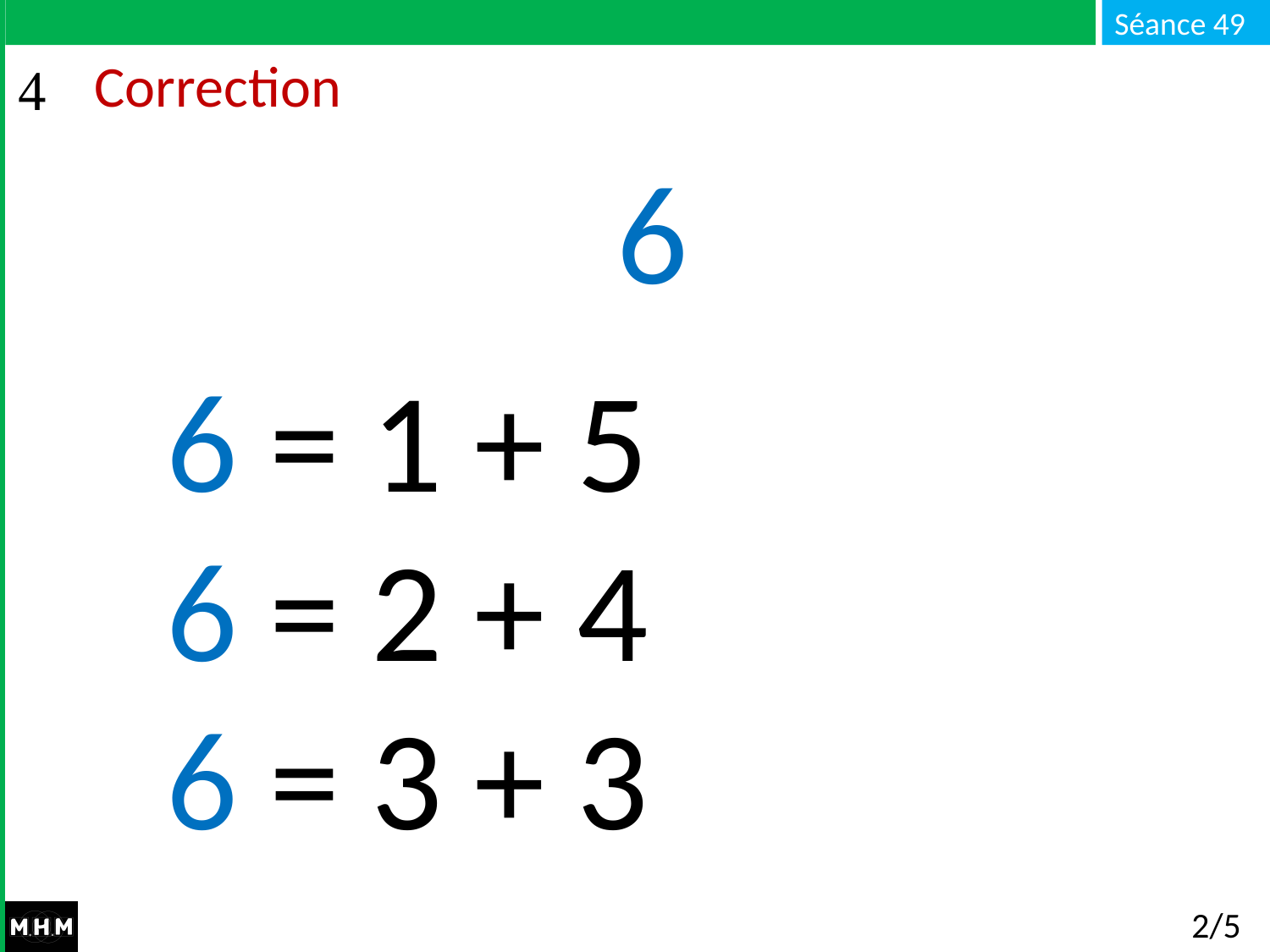

# Correction
6
6 = 1 + 5
6 = 2 + 4
6 = 3 + 3
2/5